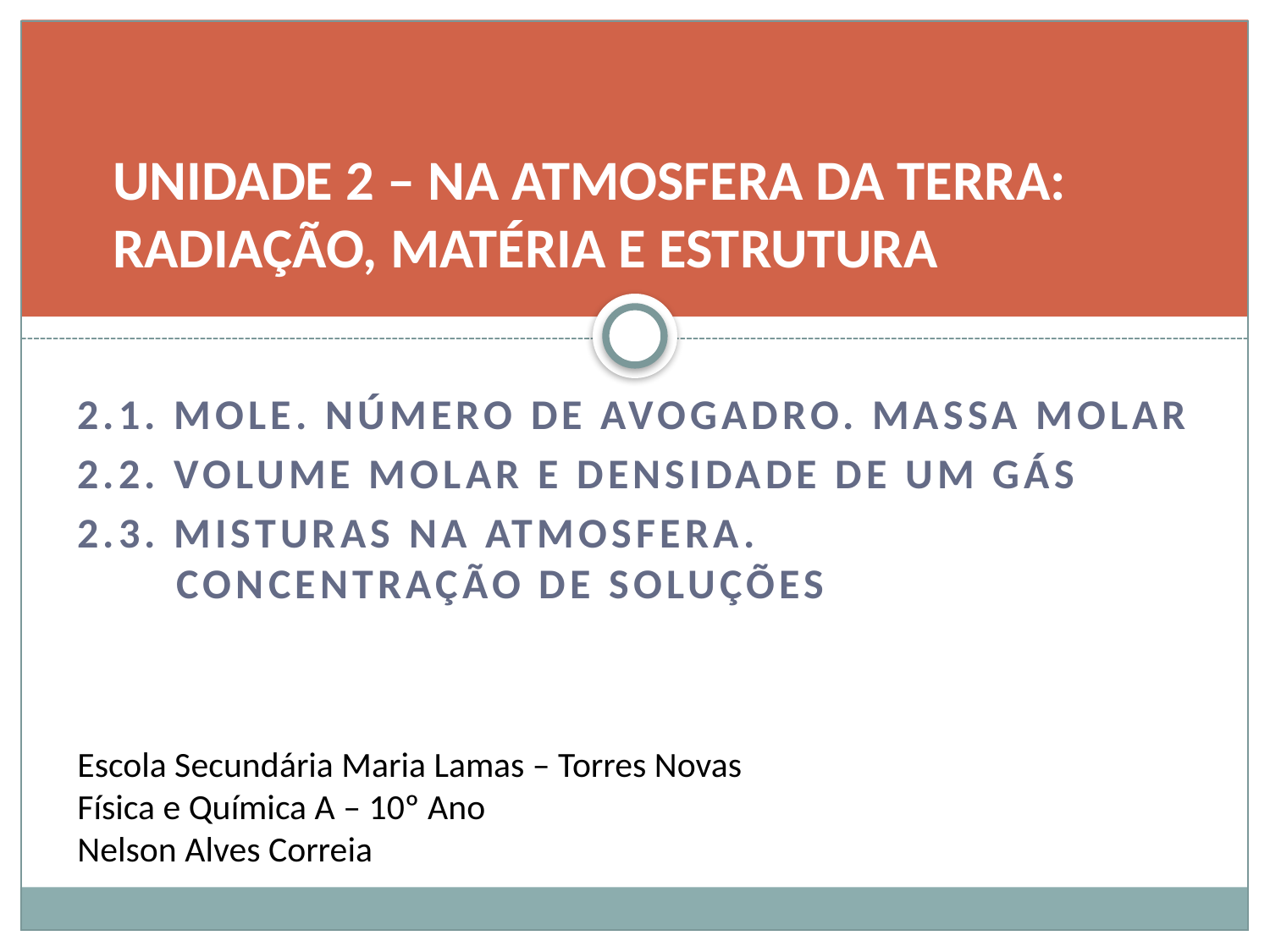

# UNIDADE 2 – NA ATMOSFERA DA TERRA: RADIAÇÃO, MATÉRIA E ESTRUTURA
2.1. MOLE. NÚMERO DE AVOGADRO. MASSA MOLAR
2.2. VOLUME MOLAR E DENSIDADE DE UM GÁS
2.3. MISTURAS NA ATMOSFERA.
CONCENTRAÇÃO DE SOLUÇÕES
Escola Secundária Maria Lamas – Torres Novas
Física e Química A – 10º Ano
Nelson Alves Correia